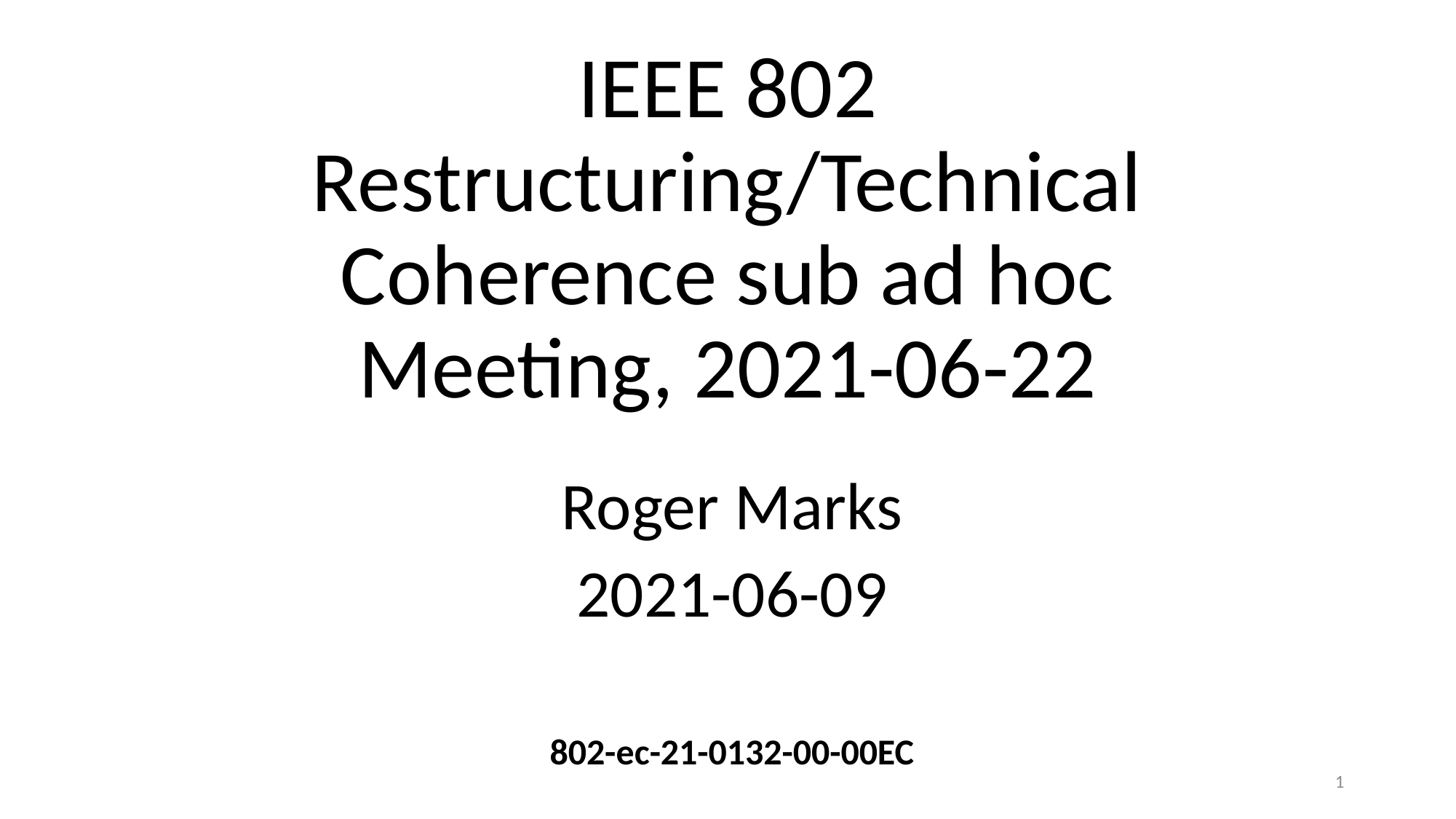

# IEEE 802 Restructuring/Technical Coherence sub ad hoc Meeting, 2021-06-22
Roger Marks
2021-06-09

802-ec-21-0132-00-00EC
1